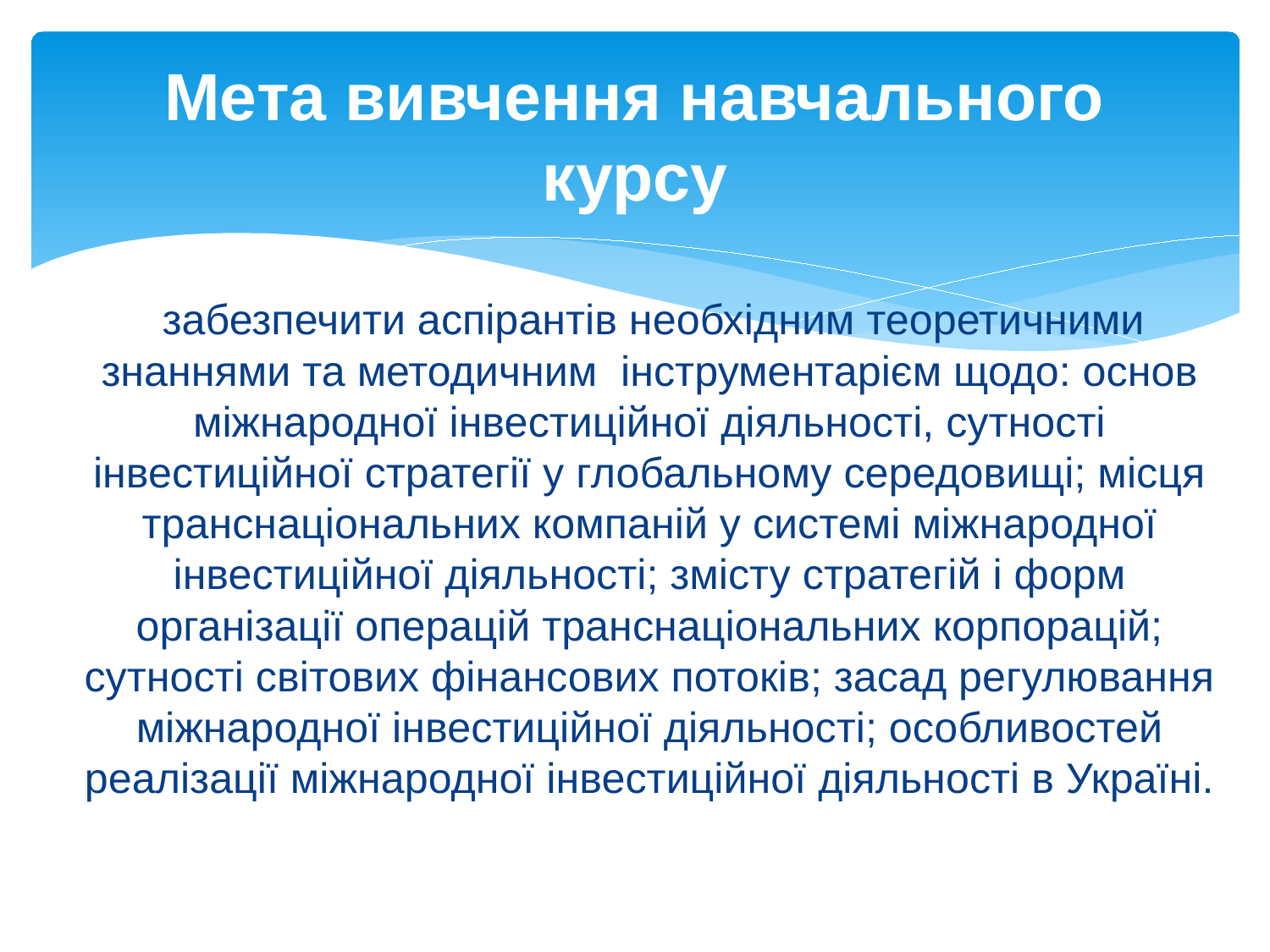

# Мета вивчення навчального курсу
 забезпечити аспірантів необхідним теоретичними знаннями та методичним  інструментарієм щодо: основ міжнародної інвестиційної діяльності, сутності інвестиційної стратегії у глобальному середовищі; місця транснаціональних компаній у системі міжнародної інвестиційної діяльності; змісту стратегій і форм організації операцій транснаціональних корпорацій; сутності світових фінансових потоків; засад регулювання міжнародної інвестиційної діяльності; особливостей реалізації міжнародної інвестиційної діяльності в Україні.